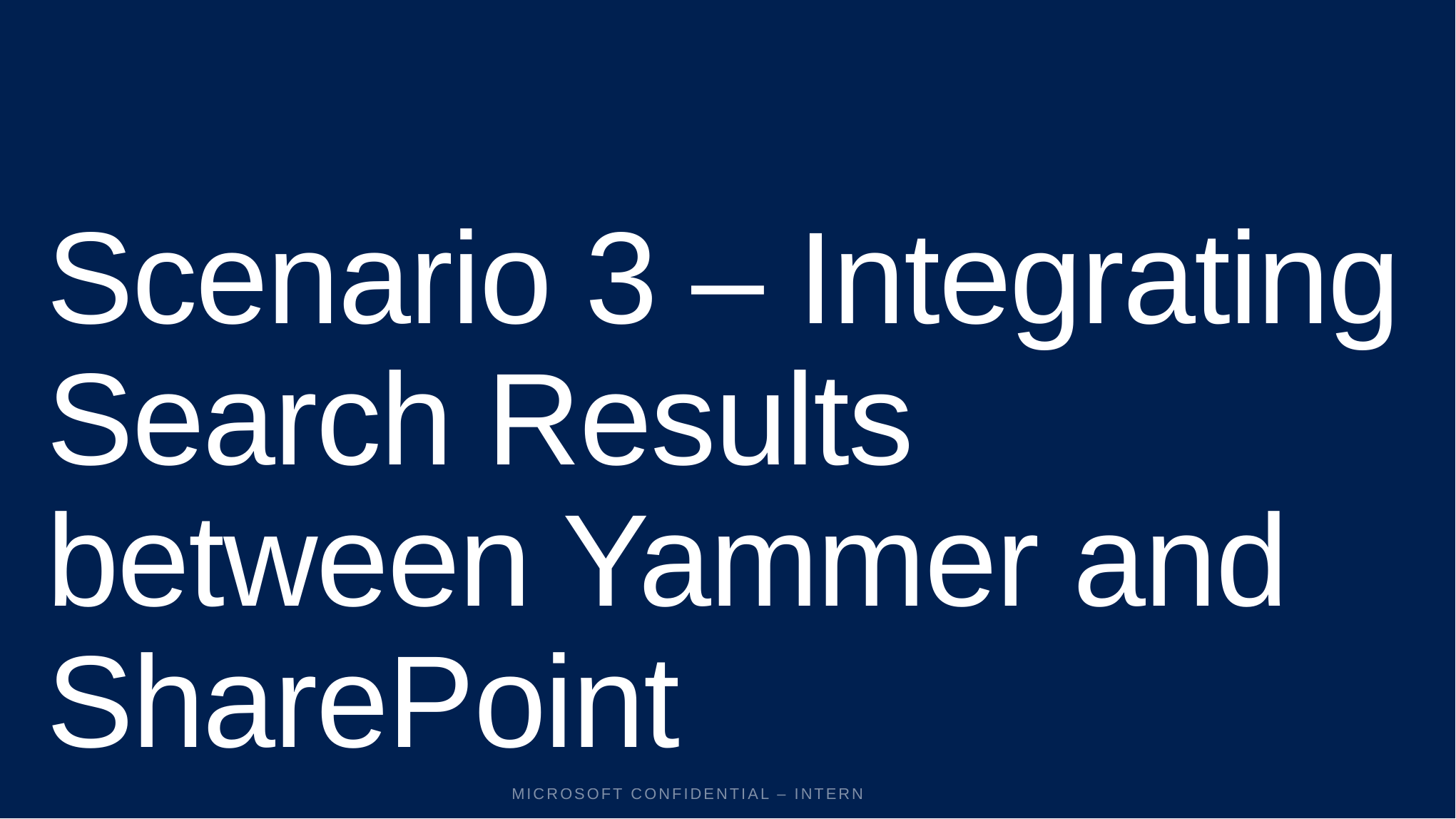

# Scenario 3 – Integrating Search Results between Yammer and SharePoint